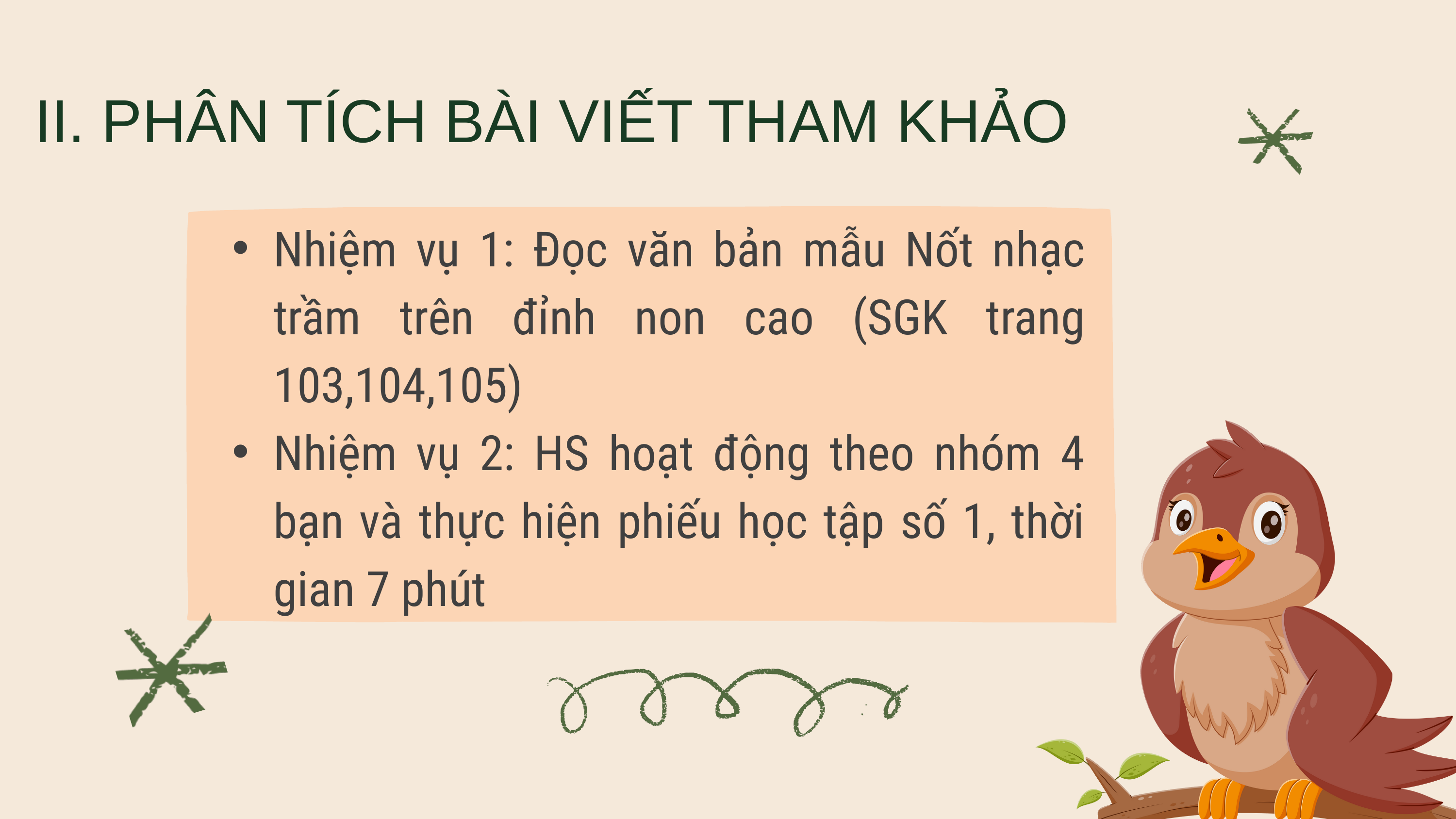

II. PHÂN TÍCH BÀI VIẾT THAM KHẢO

Nhiệm vụ 1: Đọc văn bản mẫu Nốt nhạc trầm trên đỉnh non cao (SGK trang 103,104,105)
Nhiệm vụ 2: HS hoạt động theo nhóm 4 bạn và thực hiện phiếu học tập số 1, thời gian 7 phút